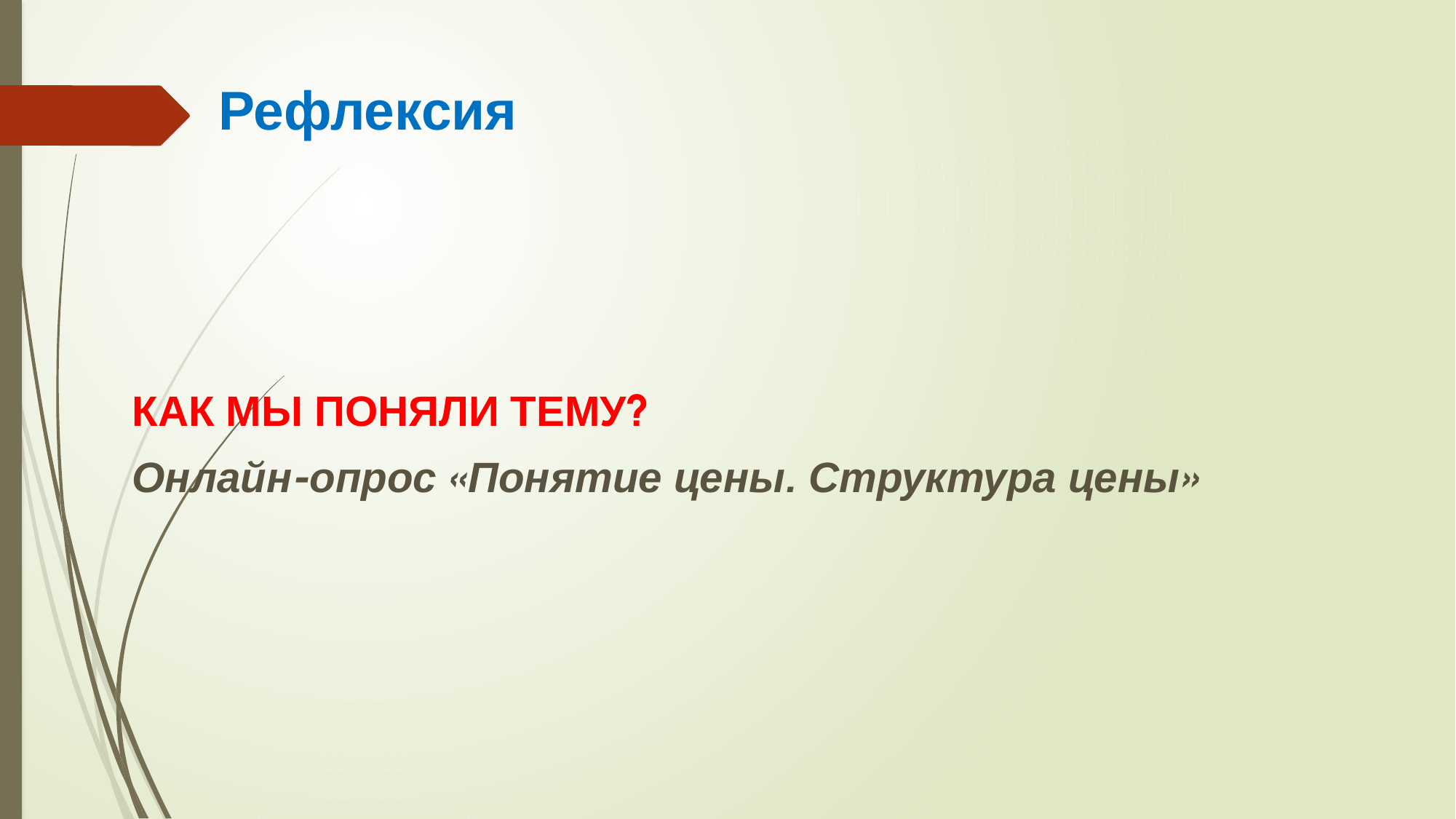

# Рефлексия
КАК МЫ ПОНЯЛИ ТЕМУ?
Онлайн-опрос «Понятие цены. Структура цены»